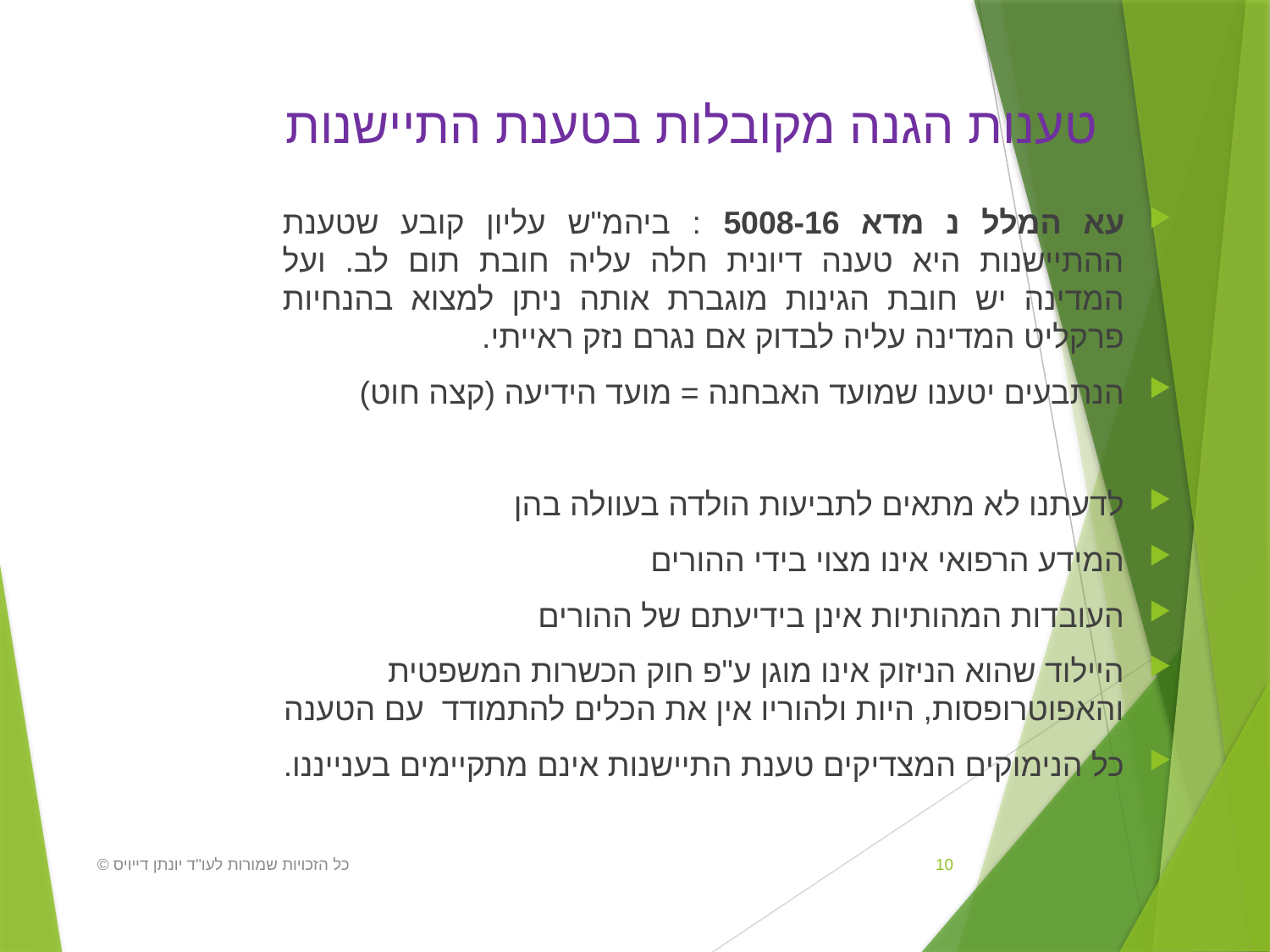

# טענות הגנה מקובלות בטענת התיישנות
עא המלל נ מדא 5008-16 : ביהמ"ש עליון קובע שטענת ההתיישנות היא טענה דיונית חלה עליה חובת תום לב. ועל המדינה יש חובת הגינות מוגברת אותה ניתן למצוא בהנחיות פרקליט המדינה עליה לבדוק אם נגרם נזק ראייתי.
הנתבעים יטענו שמועד האבחנה = מועד הידיעה (קצה חוט)

לדעתנו לא מתאים לתביעות הולדה בעוולה בהן
המידע הרפואי אינו מצוי בידי ההורים
העובדות המהותיות אינן בידיעתם של ההורים
היילוד שהוא הניזוק אינו מוגן ע"פ חוק הכשרות המשפטית והאפוטרופסות, היות ולהוריו אין את הכלים להתמודד  עם הטענה
כל הנימוקים המצדיקים טענת התיישנות אינם מתקיימים בענייננו.

כל הזכויות שמורות לעו"ד יונתן דייויס ©
10